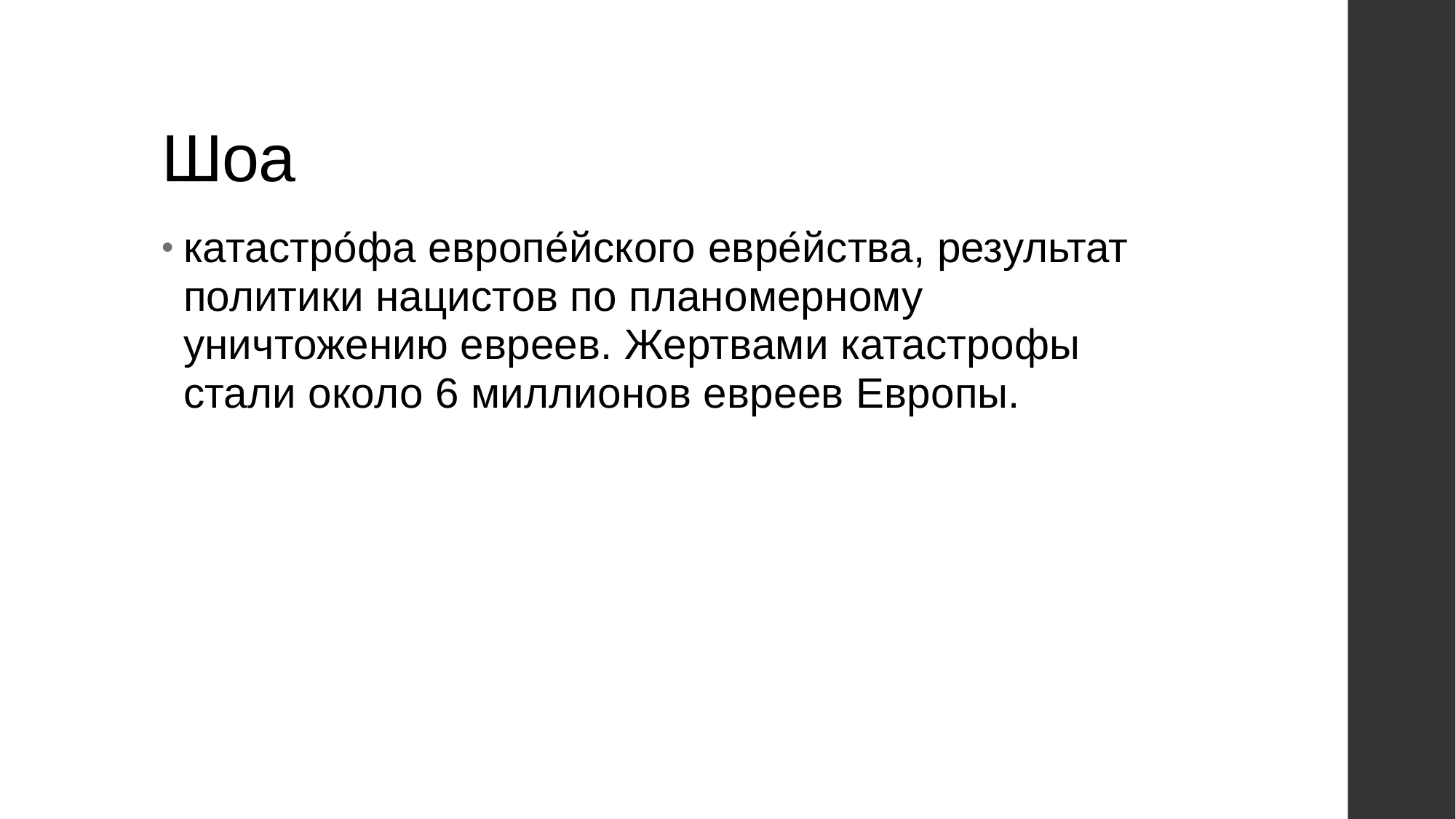

# Шоа
катастро́фа европе́йского евре́йства, результат политики нацистов по планомерному уничтожению евреев. Жертвами катастрофы стали около 6 миллионов евреев Европы.